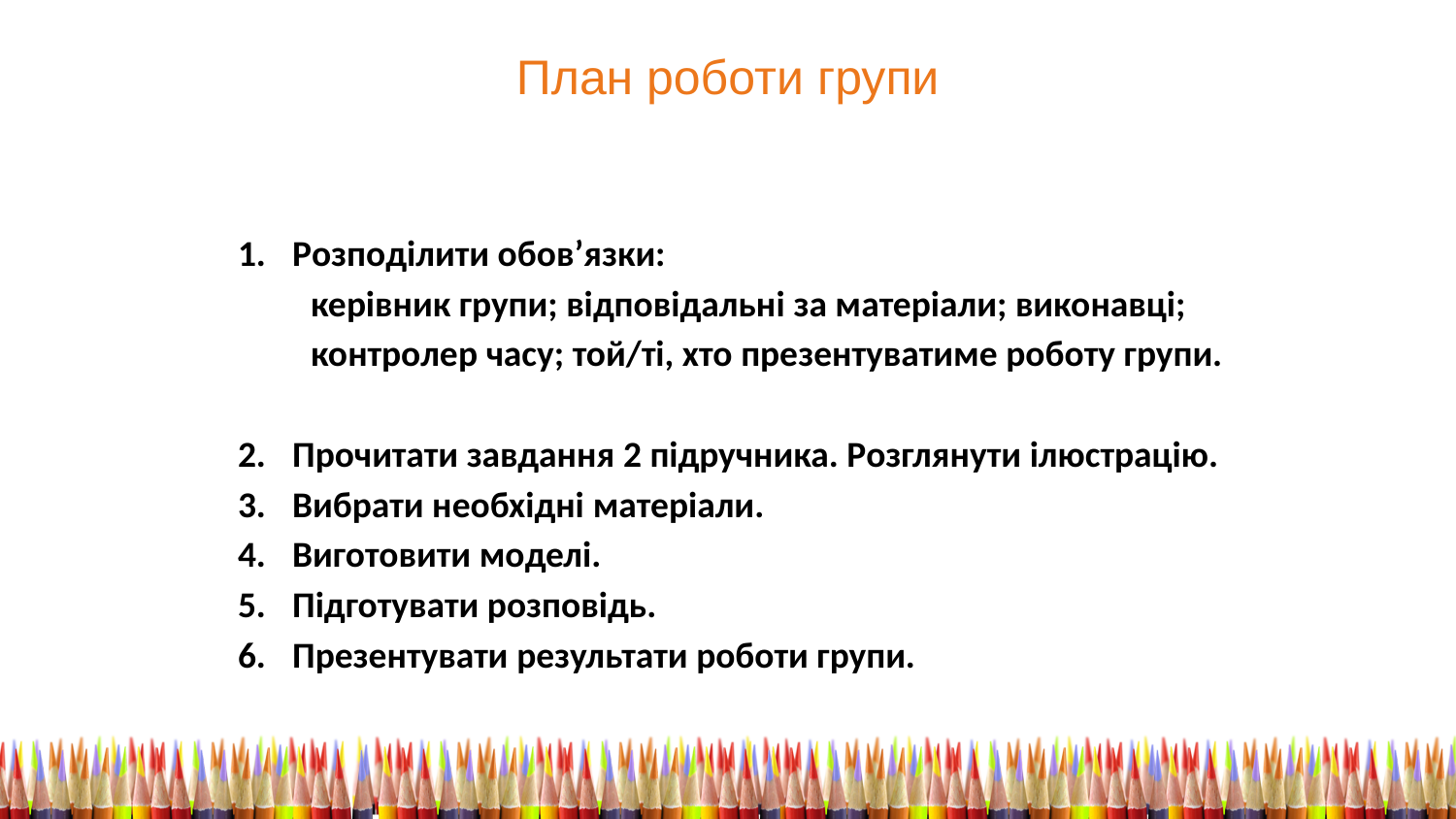

План роботи групи

Розподілити обов’язки:
керівник групи; відповідальні за матеріали; виконавці;
контролер часу; той/ті, хто презентуватиме роботу групи.

Прочитати завдання 2 підручника. Розглянути ілюстрацію.
Вибрати необхідні матеріали.
Виготовити моделі.
Підготувати розповідь.
Презентувати результати роботи групи.